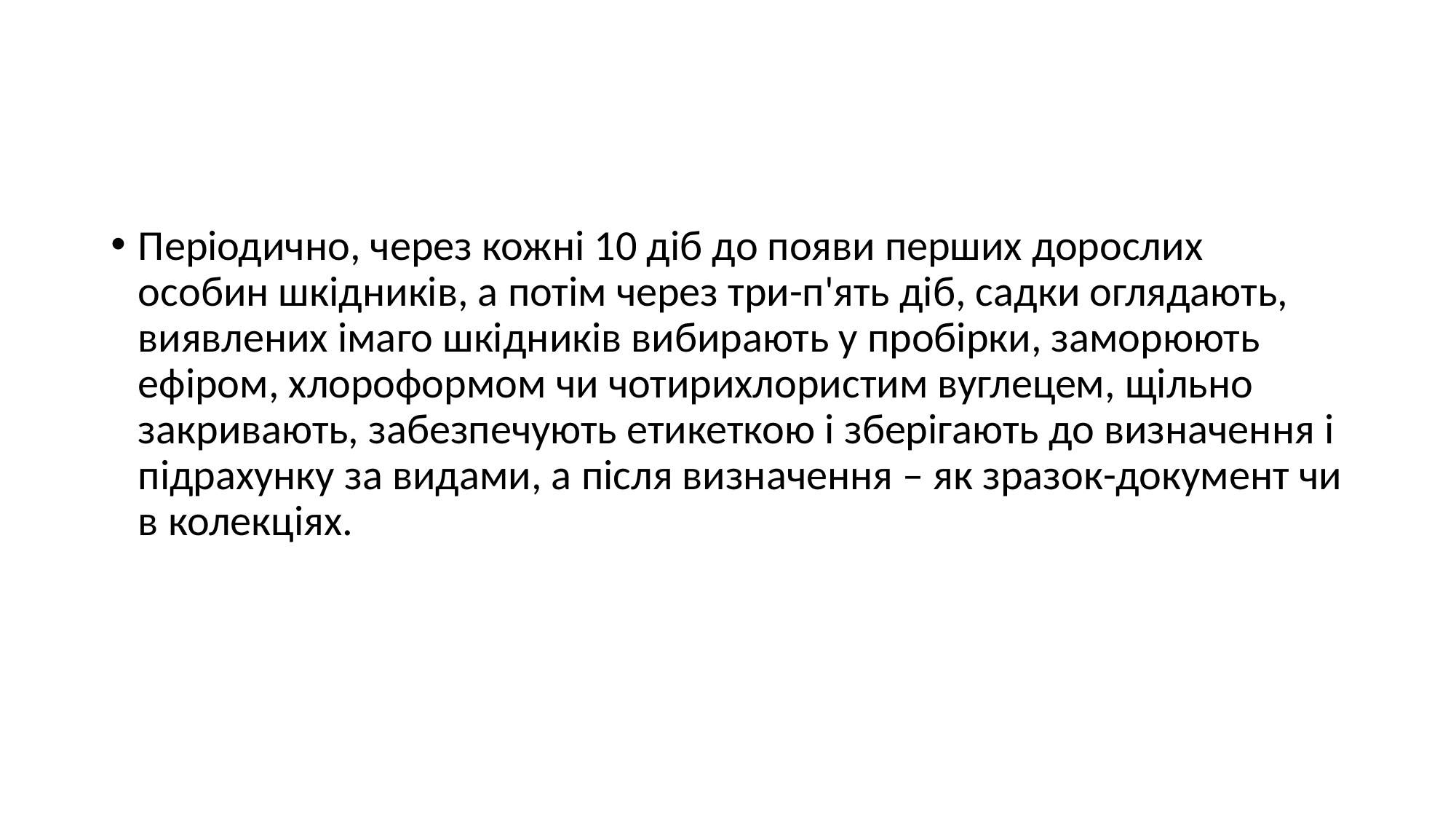

#
Періодично, через кожні 10 діб до появи перших дорослих особин шкідників, а потім через три-п'ять діб, садки оглядають, виявлених імаго шкідників вибирають у пробірки, заморюють ефіром, хлороформом чи чотирихлористим вуглецем, щільно закривають, забезпечують етикеткою і зберігають до визначення і підрахунку за видами, а після визначення – як зразок-документ чи в колекціях.